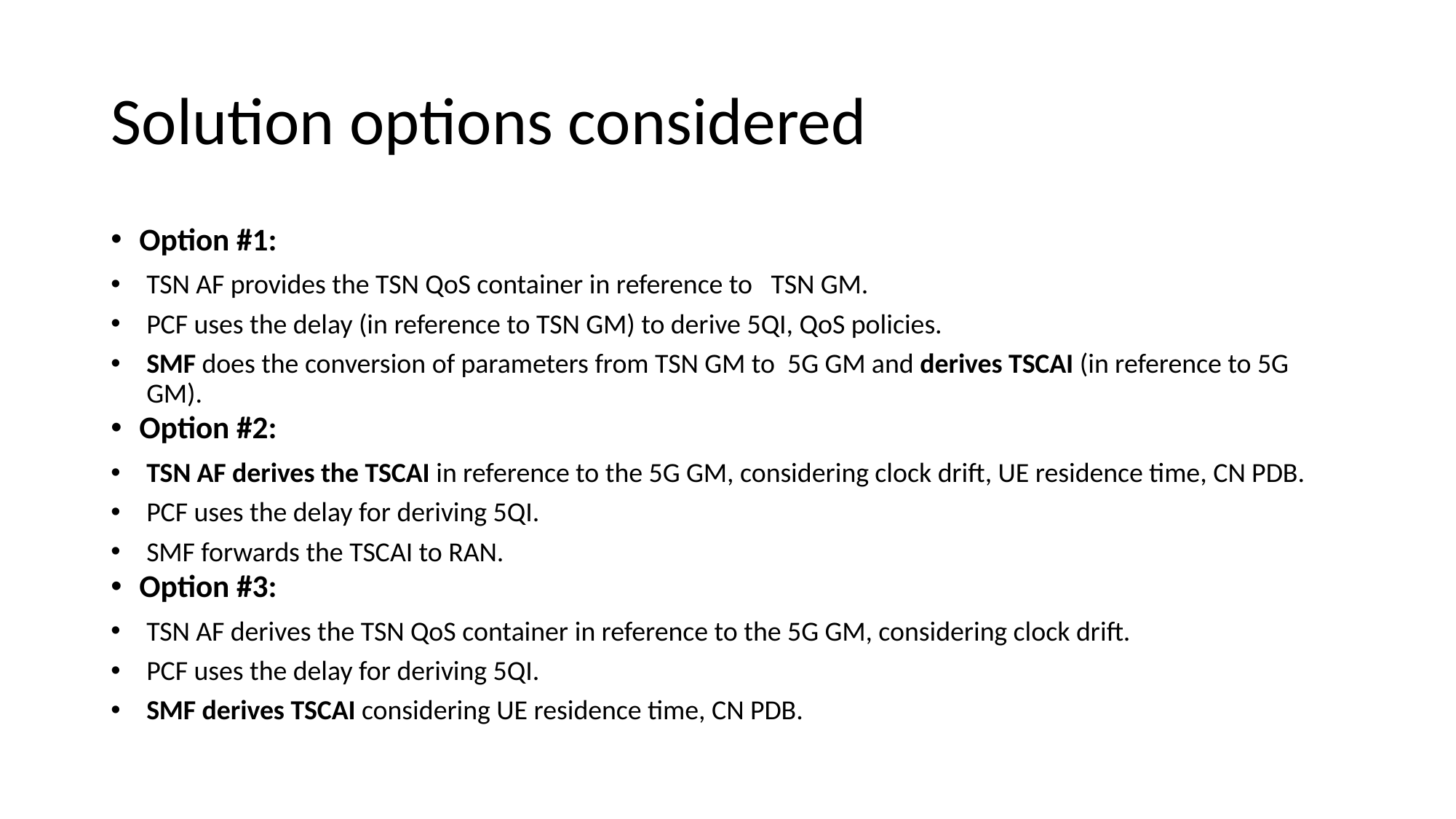

# Solution options considered
Option #1:
TSN AF provides the TSN QoS container in reference to   TSN GM.
PCF uses the delay (in reference to TSN GM) to derive 5QI, QoS policies.
SMF does the conversion of parameters from TSN GM to  5G GM and derives TSCAI (in reference to 5G GM).
Option #2:
TSN AF derives the TSCAI in reference to the 5G GM, considering clock drift, UE residence time, CN PDB.
PCF uses the delay for deriving 5QI.
SMF forwards the TSCAI to RAN.
Option #3:
TSN AF derives the TSN QoS container in reference to the 5G GM, considering clock drift.
PCF uses the delay for deriving 5QI.
SMF derives TSCAI considering UE residence time, CN PDB.